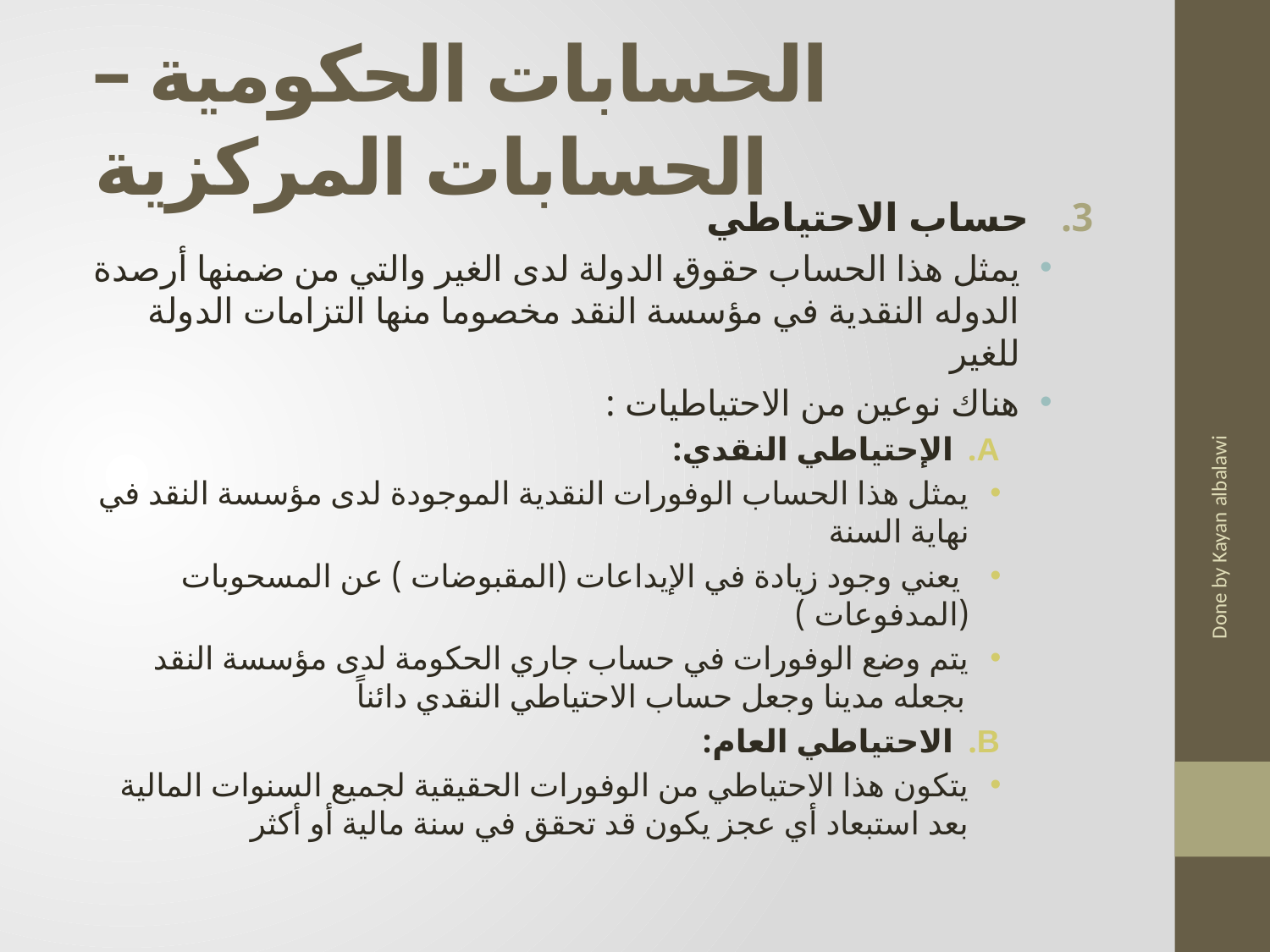

# الحسابات الحكومية –  الحسابات المركزية
حساب الاحتياطي
يمثل هذا الحساب حقوق الدولة لدى الغير والتي من ضمنها أرصدة الدوله النقدية في مؤسسة النقد مخصوما منها التزامات الدولة للغير
هناك نوعين من الاحتياطيات :
الإحتياطي النقدي:
يمثل هذا الحساب الوفورات النقدية الموجودة لدى مؤسسة النقد في نهاية السنة
 يعني وجود زيادة في الإيداعات (المقبوضات ) عن المسحوبات (المدفوعات )
يتم وضع الوفورات في حساب جاري الحكومة لدى مؤسسة النقد بجعله مدينا وجعل حساب الاحتياطي النقدي دائناً
الاحتياطي العام:
يتكون هذا الاحتياطي من الوفورات الحقيقية لجميع السنوات المالية بعد استبعاد أي عجز يكون قد تحقق في سنة مالية أو أكثر
Done by Kayan albalawi